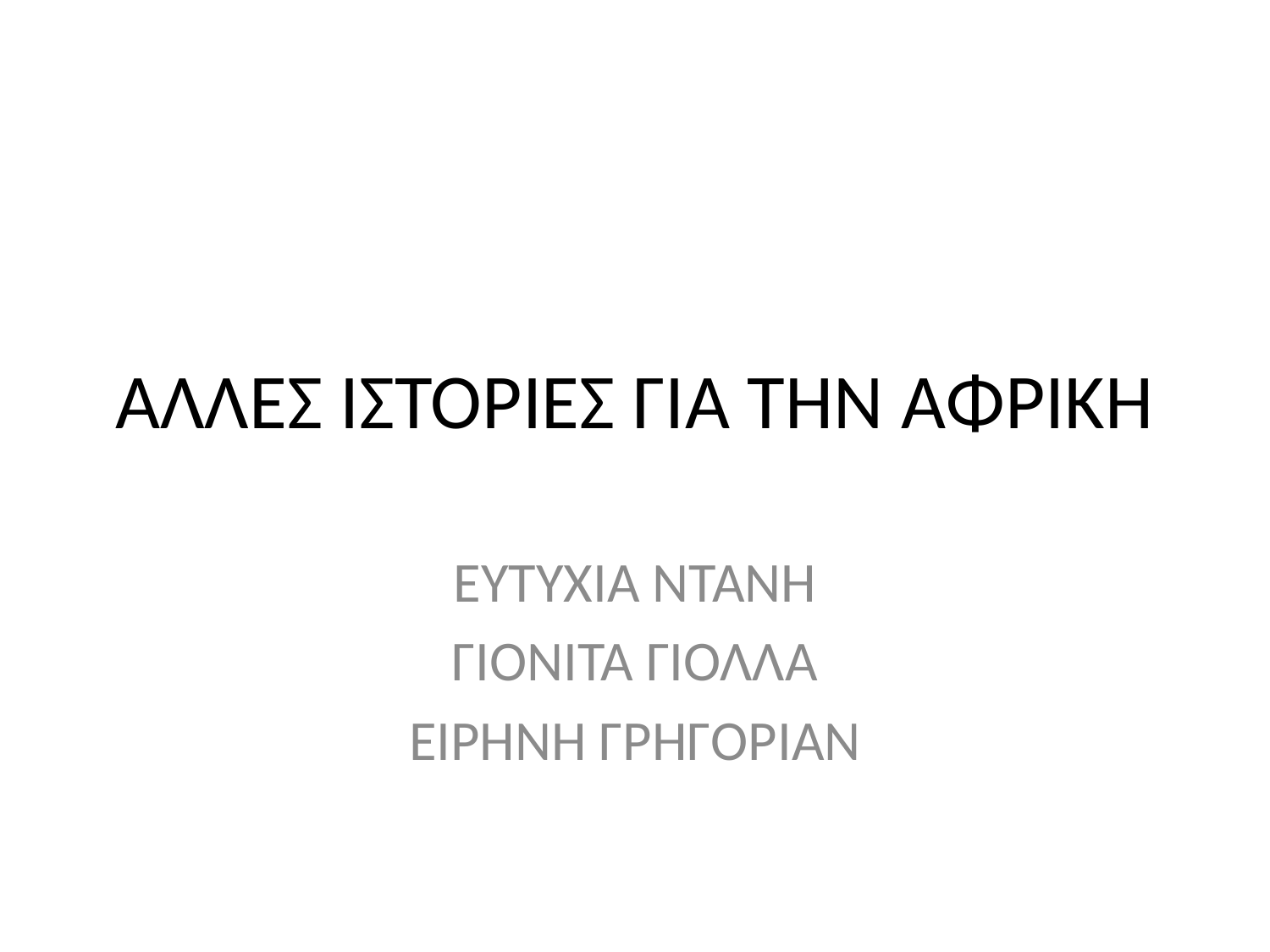

# ΆΛΛΕΣ ΙΣΤΟΡΙΕΣ ΓΙΑ ΤΗΝ ΑΦΡΙΚΗ
ΕΥΤΥΧΙΑ ΝΤΑΝΗ
ΓΙΟΝΙΤΑ ΓΙΟΛΛΑ
ΕΙΡΗΝΗ ΓΡΗΓΟΡΙΑΝ